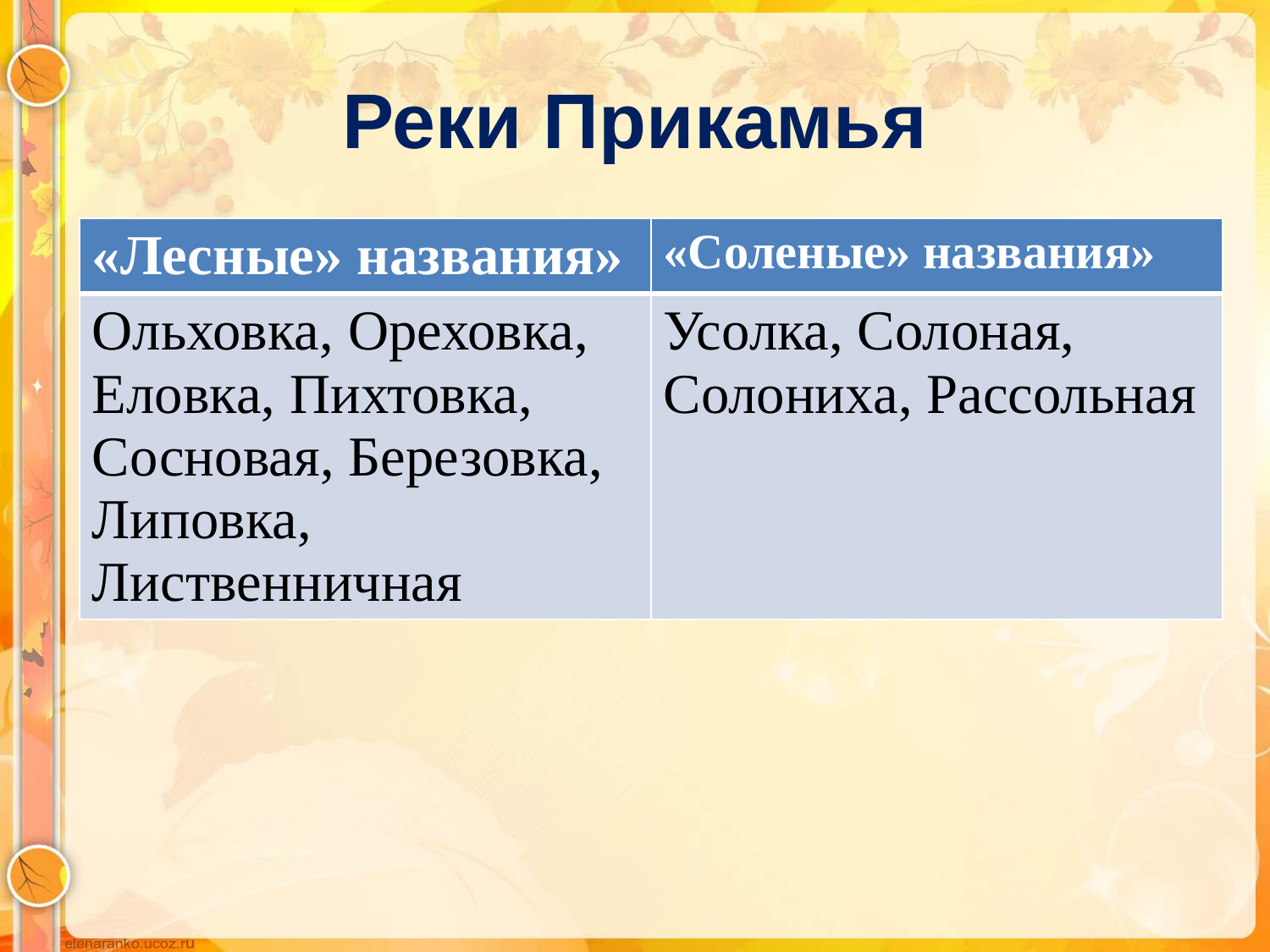

# Реки Прикамья
| «Лесные» названия» | «Соленые» названия» |
| --- | --- |
| Ольховка, Ореховка, Еловка, Пихтовка, Сосновая, Березовка, Липовка, Лиственничная | Усолка, Солоная, Солониха, Рассольная |